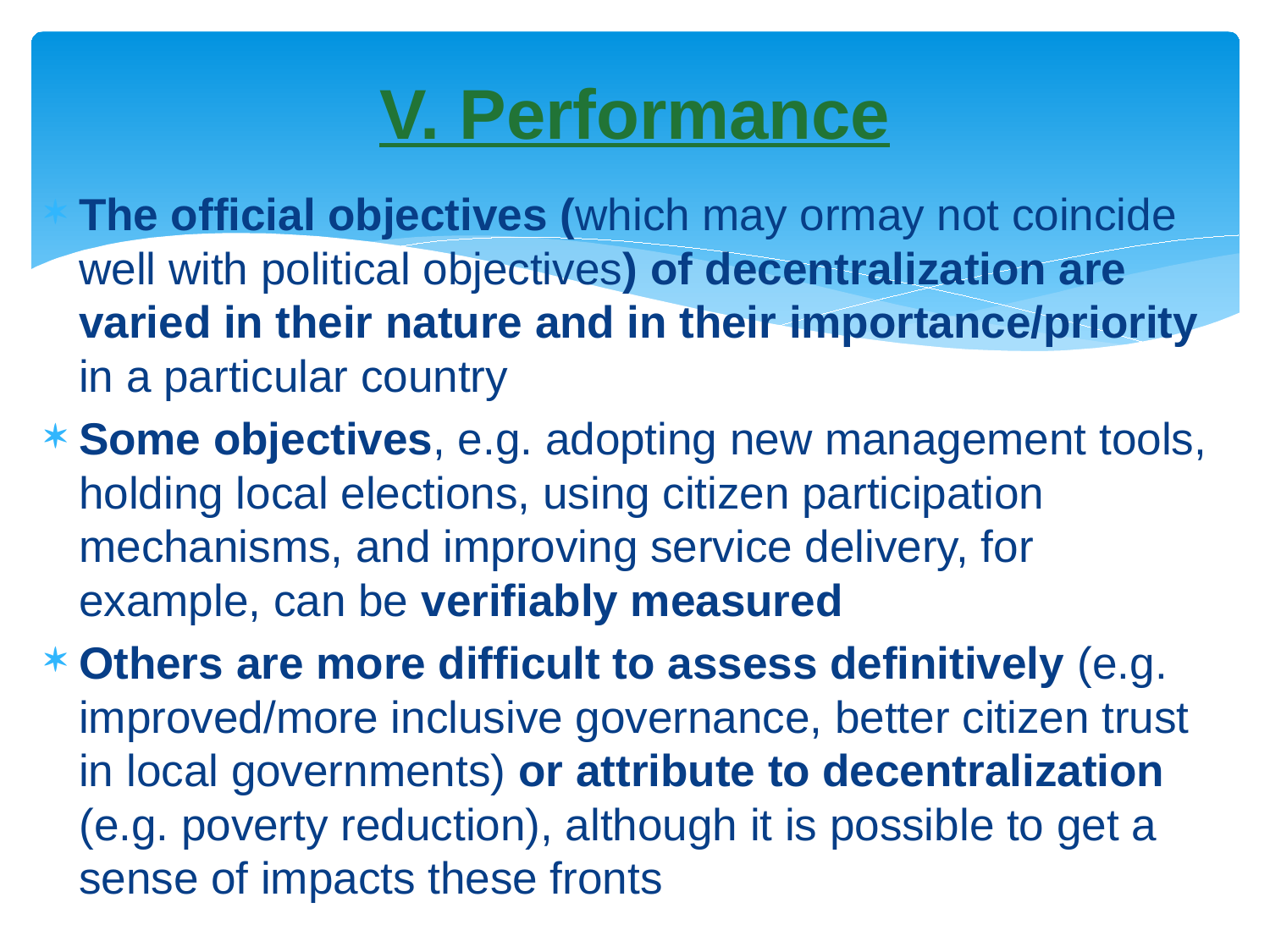

# V. Performance
The official objectives (which may ormay not coincide well with political objectives) of decentralization are varied in their nature and in their importance/priority in a particular country
Some objectives, e.g. adopting new management tools, holding local elections, using citizen participation mechanisms, and improving service delivery, for example, can be verifiably measured
Others are more difficult to assess definitively (e.g. improved/more inclusive governance, better citizen trust in local governments) or attribute to decentralization (e.g. poverty reduction), although it is possible to get a sense of impacts these fronts